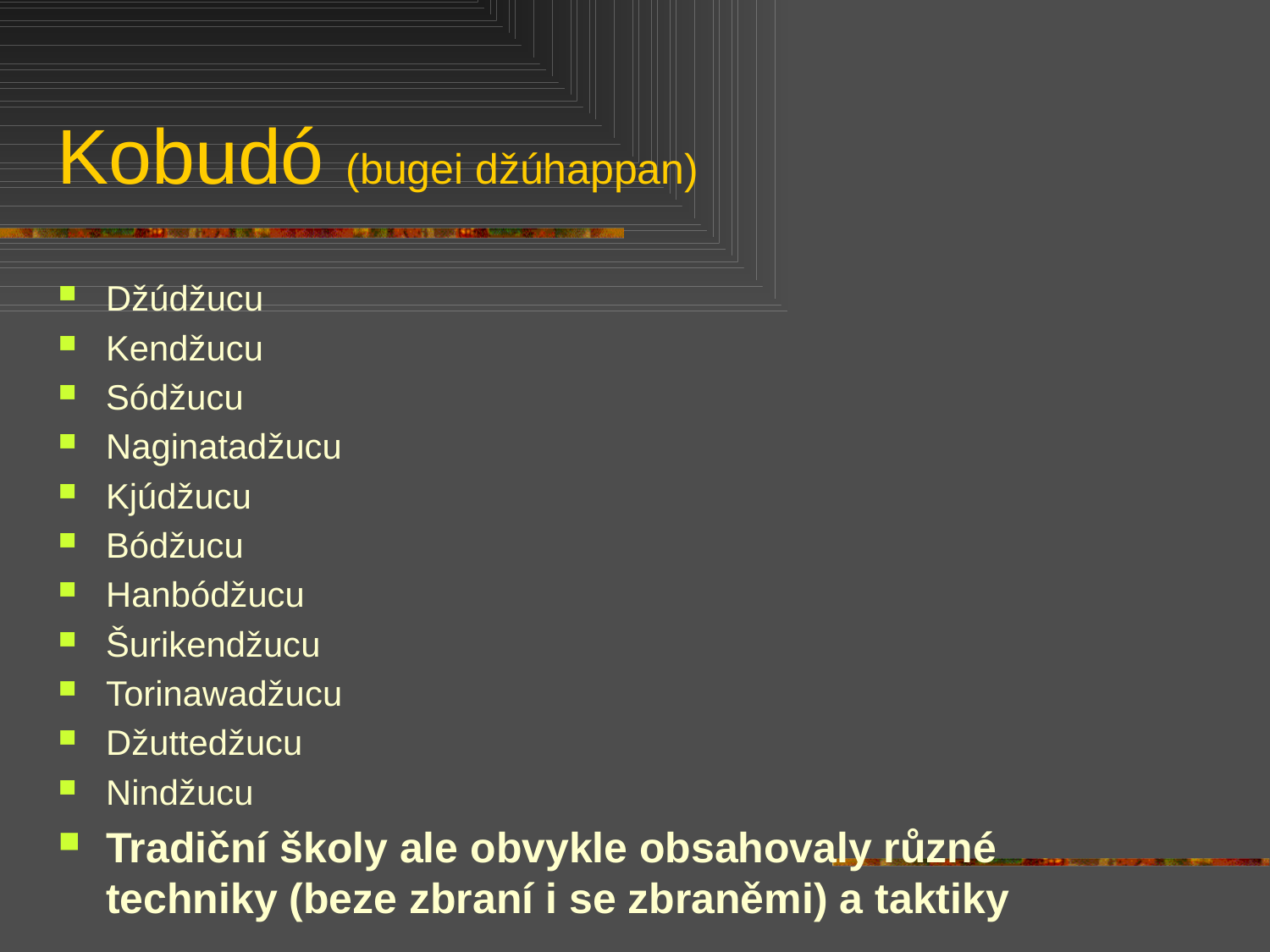

# Kobudó (bugei džúhappan)
Džúdžucu
Kendžucu
Sódžucu
Naginatadžucu
Kjúdžucu
Bódžucu
Hanbódžucu
Šurikendžucu
Torinawadžucu
Džuttedžucu
Nindžucu
Tradiční školy ale obvykle obsahovaly různé techniky (beze zbraní i se zbraněmi) a taktiky